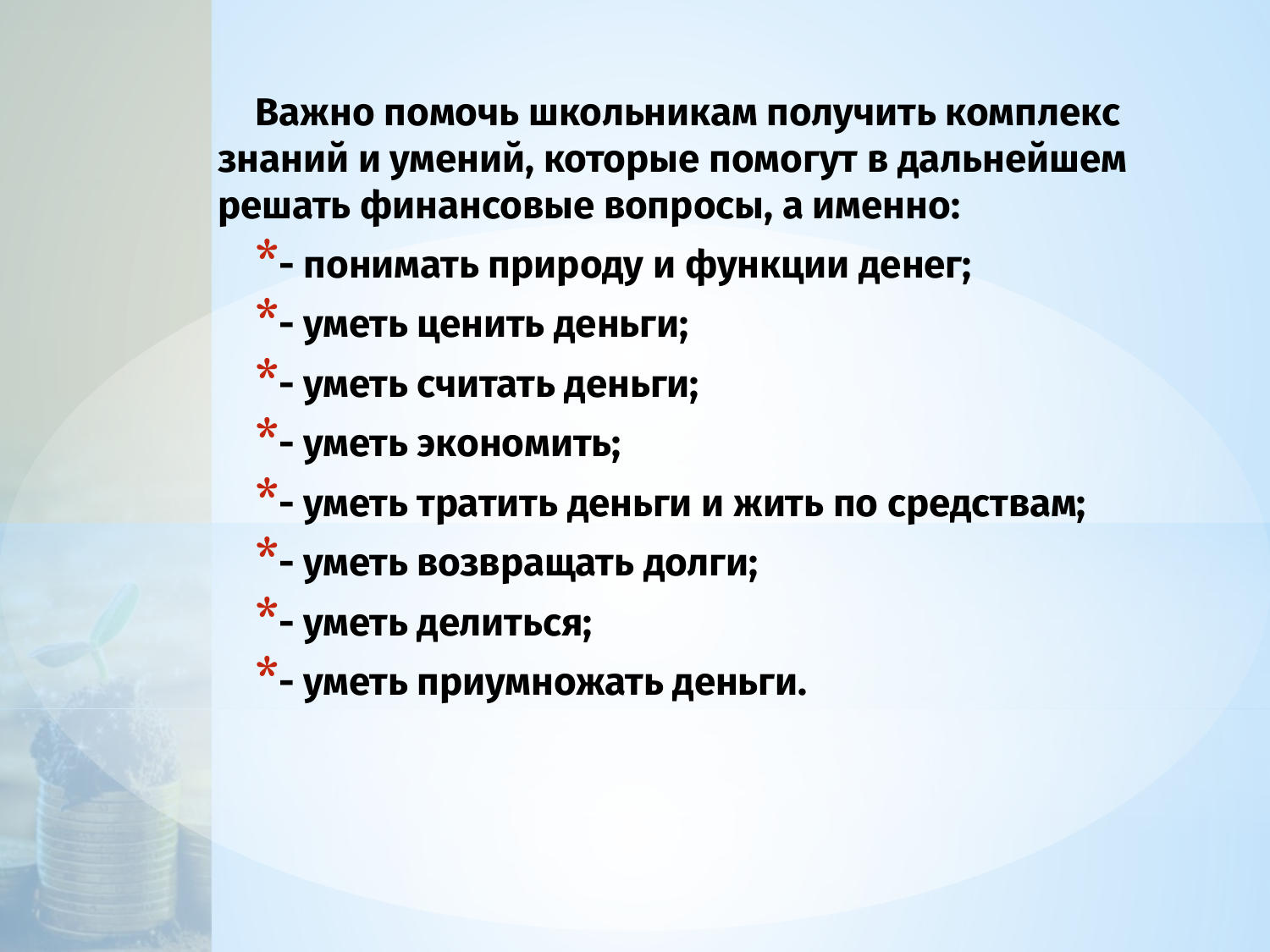

Важно помочь школьникам получить комплекс знаний и умений, которые помогут в дальнейшем решать финансовые вопросы, а именно:
- понимать природу и функции денег;
- уметь ценить деньги;
- уметь считать деньги;
- уметь экономить;
- уметь тратить деньги и жить по средствам;
- уметь возвращать долги;
- уметь делиться;
- уметь приумножать деньги.